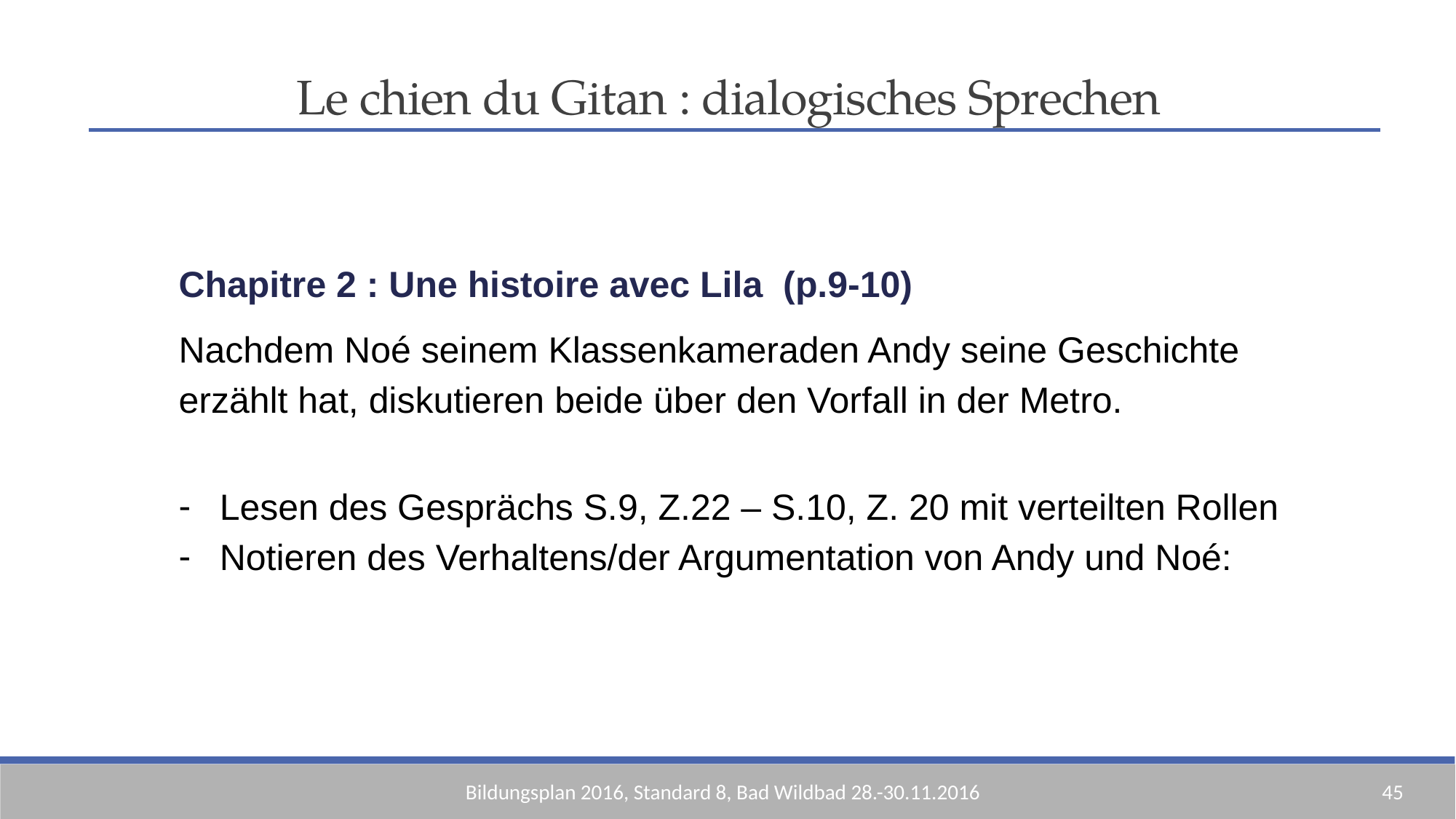

Le chien du Gitan : dialogisches Sprechen
Chapitre 2 : Une histoire avec Lila  (p.9-10)
Nachdem Noé seinem Klassenkameraden Andy seine Geschichte erzählt hat, diskutieren beide über den Vorfall in der Metro.
Lesen des Gesprächs S.9, Z.22 – S.10, Z. 20 mit verteilten Rollen
Notieren des Verhaltens/der Argumentation von Andy und Noé: